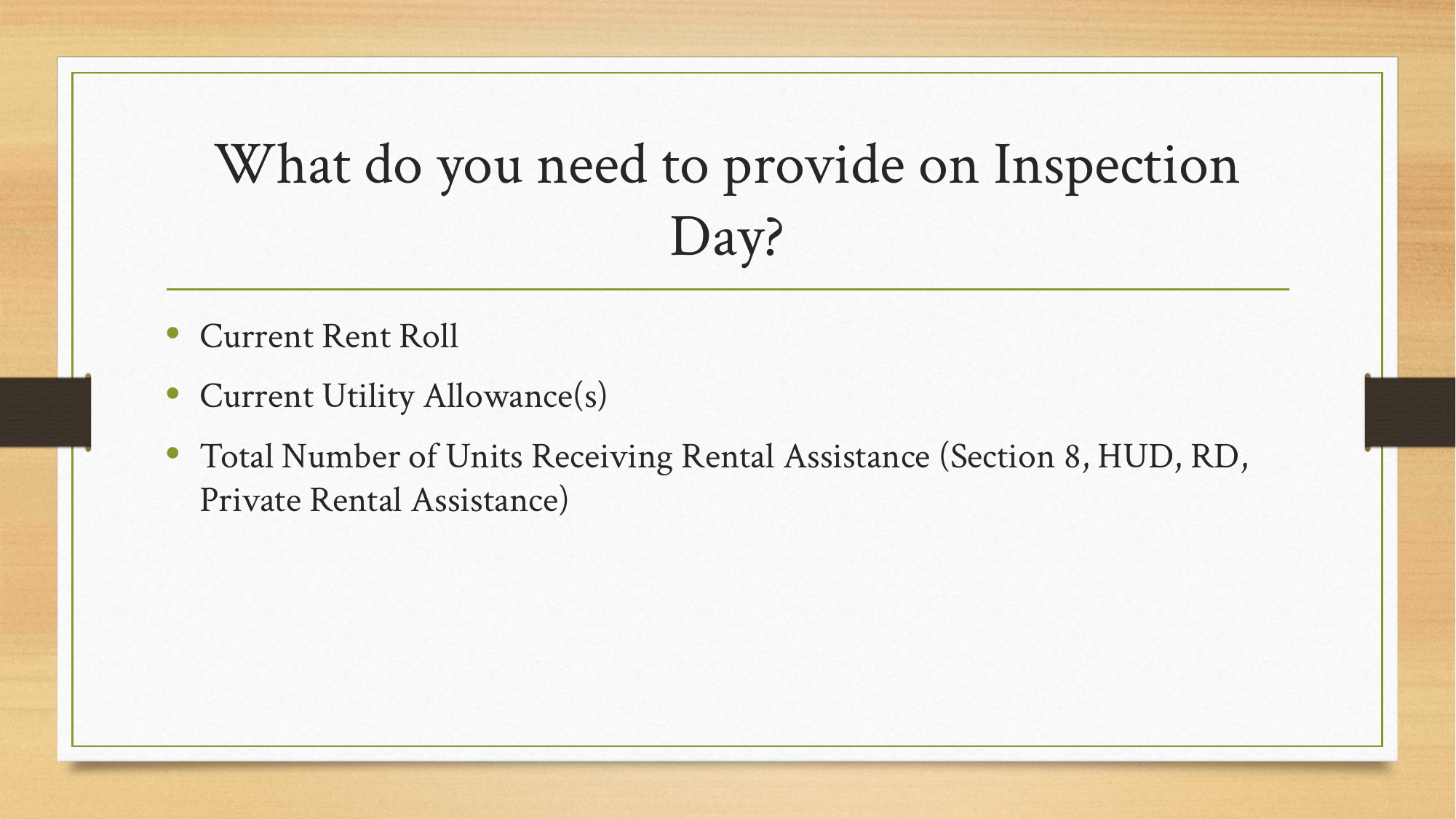

# What do you need to provide on Inspection Day?
Current Rent Roll
Current Utility Allowance(s)
Total Number of Units Receiving Rental Assistance (Section 8, HUD, RD, Private Rental Assistance)